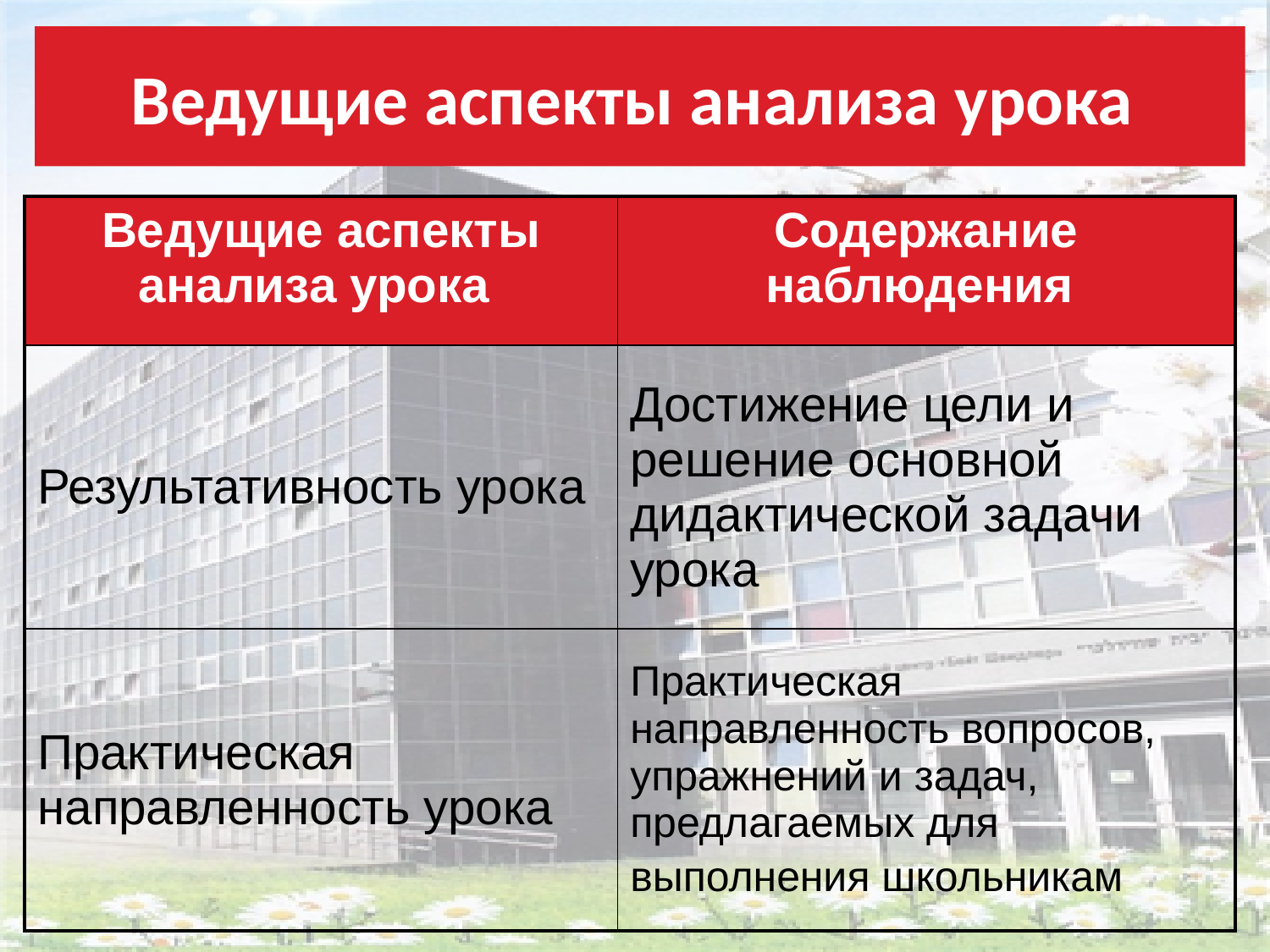

# Ведущие аспекты анализа урока
| Ведущие аспекты анализа урока | Содержание наблюдения |
| --- | --- |
| Результативность урока | Достижение цели и решение основной дидактической задачи урока |
| Практическая направленность урока | Практическая направленность вопросов, упражнений и задач, предлагаемых для выполнения школьникам |